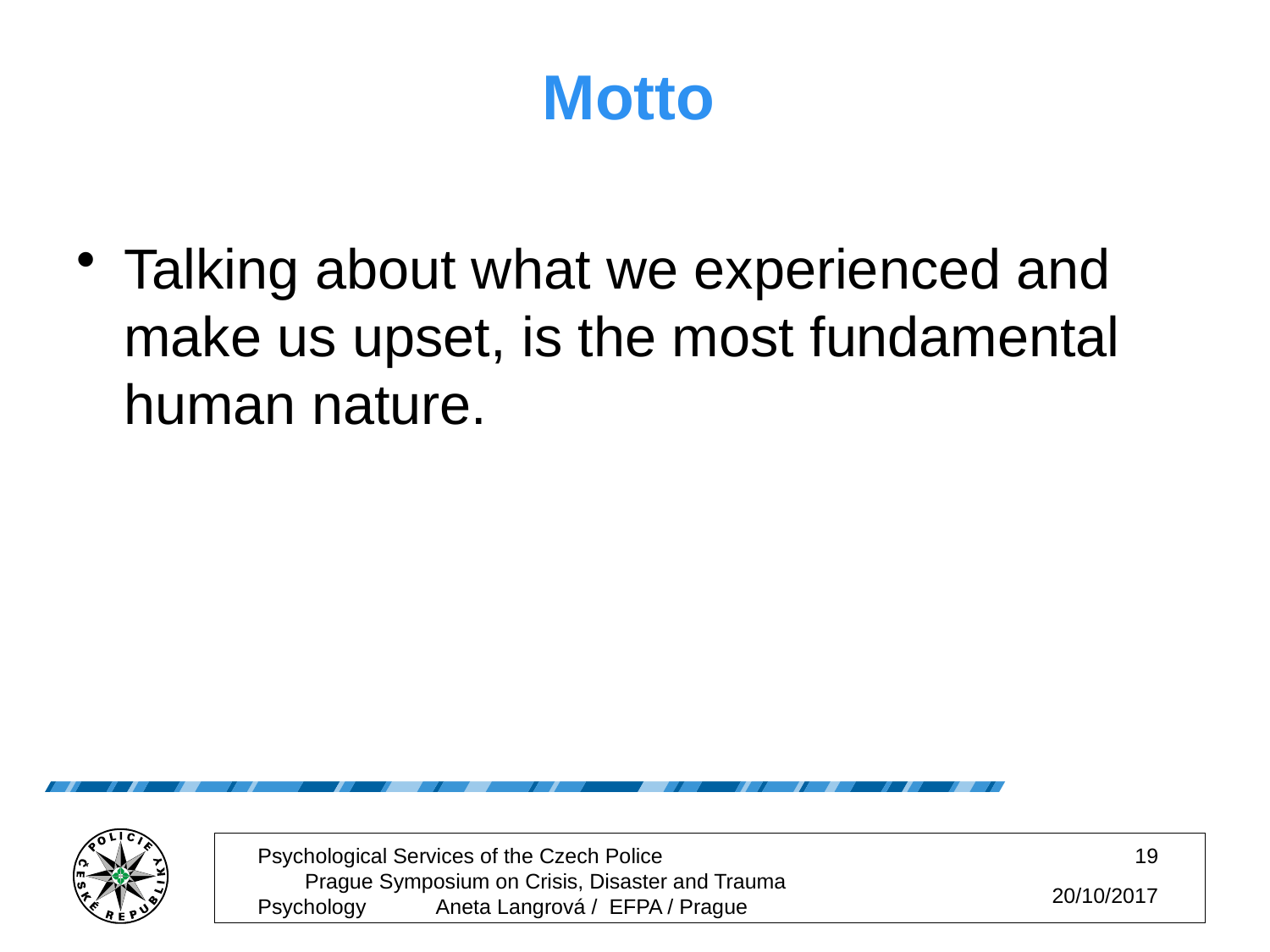

Motto
Talking about what we experienced and make us upset, is the most fundamental human nature.

Psychological Services of the Czech Police                                             Prague Symposium on Crisis, Disaster and Trauma Psychology            Aneta Langrová /  EFPA / Prague
19
20/10/2017